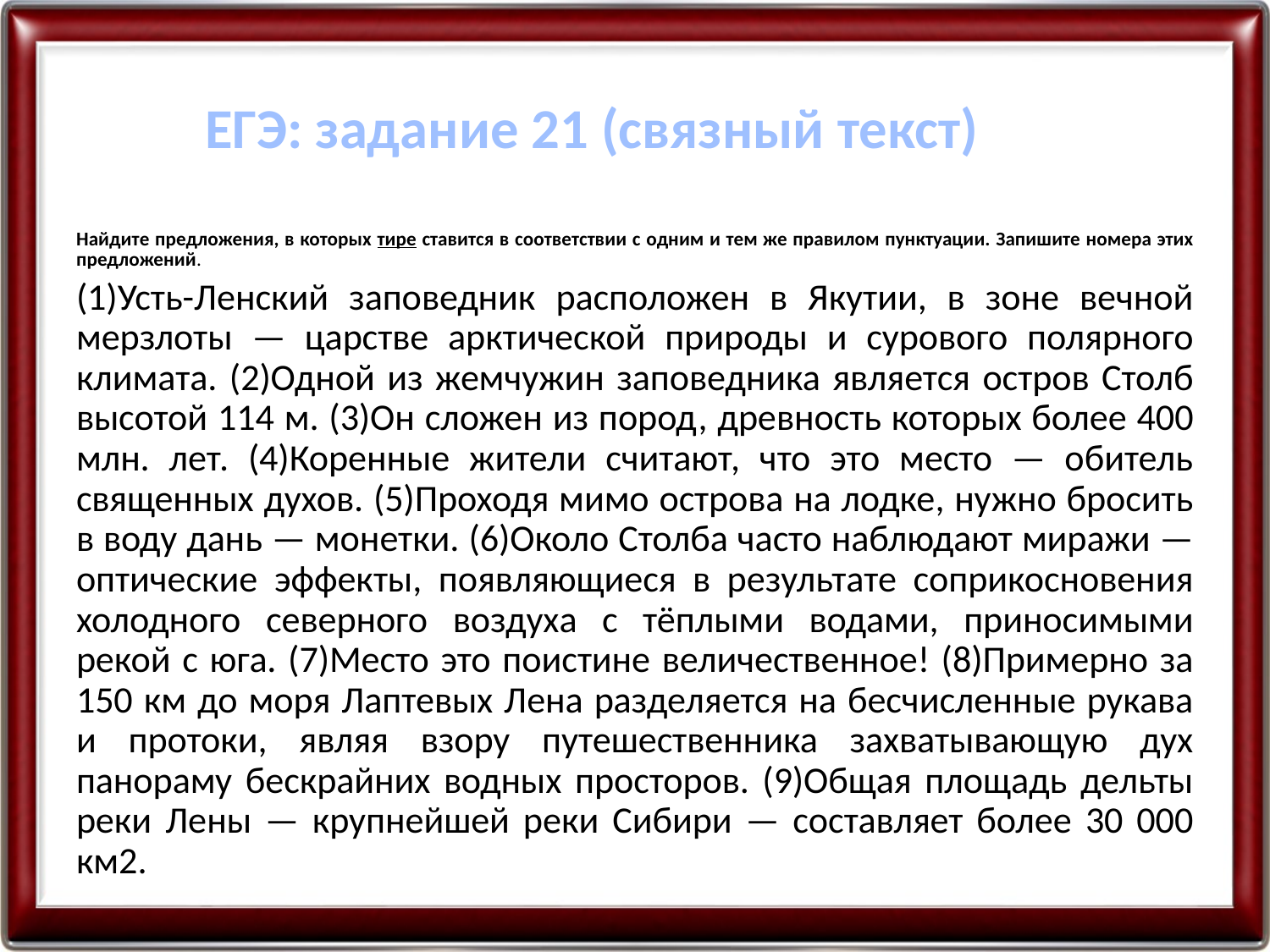

ЕГЭ: задание 21 (связный текст)
Найдите предложения, в которых тире ставится в соответствии с одним и тем же правилом пунктуации. Запишите номера этих предложений.
(1)Усть-Ленский заповедник расположен в Якутии, в зоне вечной мерзлоты — царстве арктической природы и сурового полярного климата. (2)Одной из жемчужин заповедника является остров Столб высотой 114 м. (3)Он сложен из пород, древность которых более 400 млн. лет. (4)Коренные жители считают, что это место — обитель священных духов. (5)Проходя мимо острова на лодке, нужно бросить в воду дань — монетки. (6)Около Столба часто наблюдают миражи — оптические эффекты, появляющиеся в результате соприкосновения холодного северного воздуха с тёплыми водами, приносимыми рекой с юга. (7)Место это поистине величественное! (8)Примерно за 150 км до моря Лаптевых Лена разделяется на бесчисленные рукава и протоки, являя взору путешественника захватывающую дух панораму бескрайних водных просторов. (9)Общая площадь дельты реки Лены — крупнейшей реки Сибири — составляет более 30 000 км2.